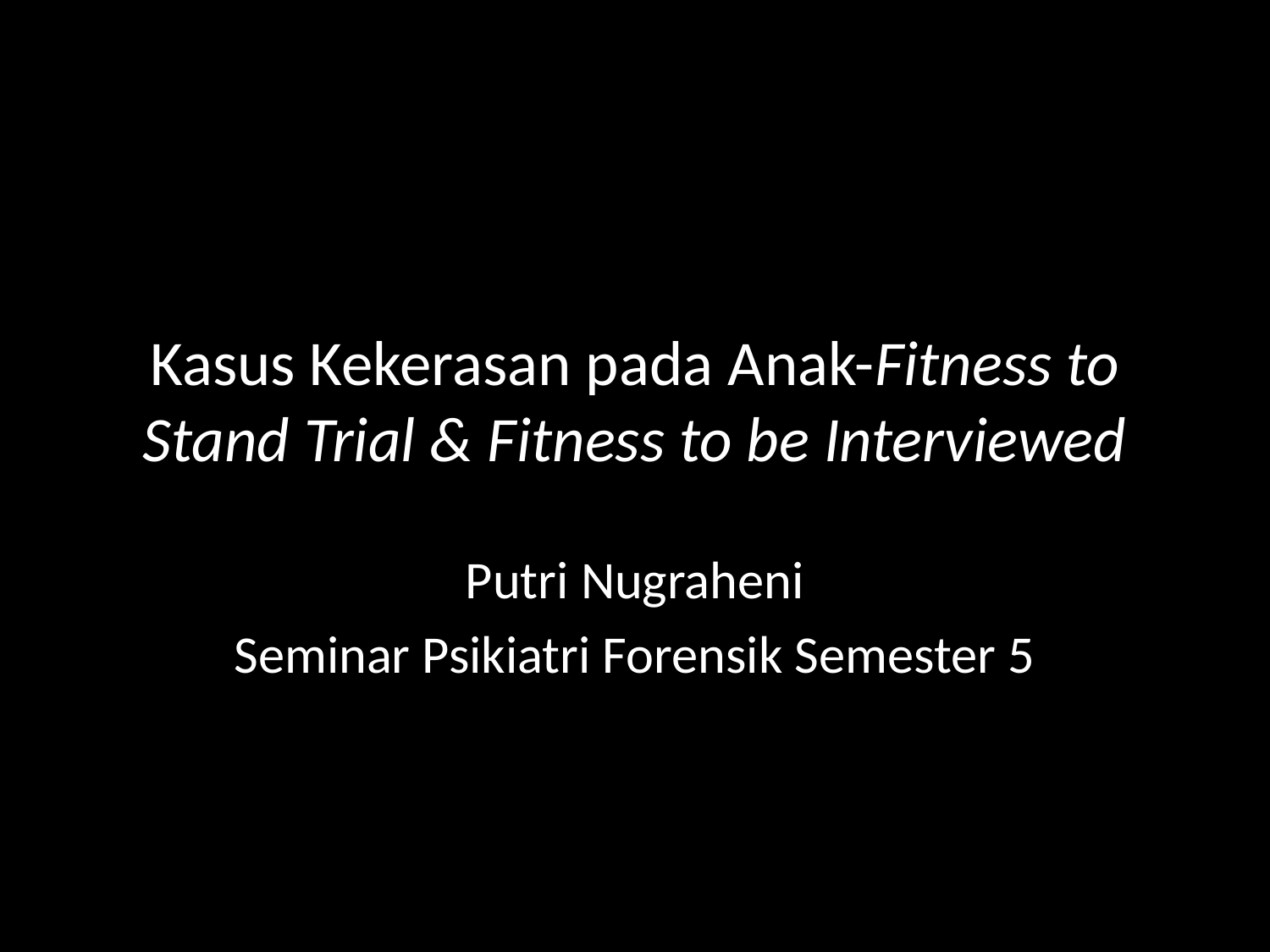

# Kasus Kekerasan pada Anak-Fitness to Stand Trial & Fitness to be Interviewed
Putri Nugraheni
Seminar Psikiatri Forensik Semester 5